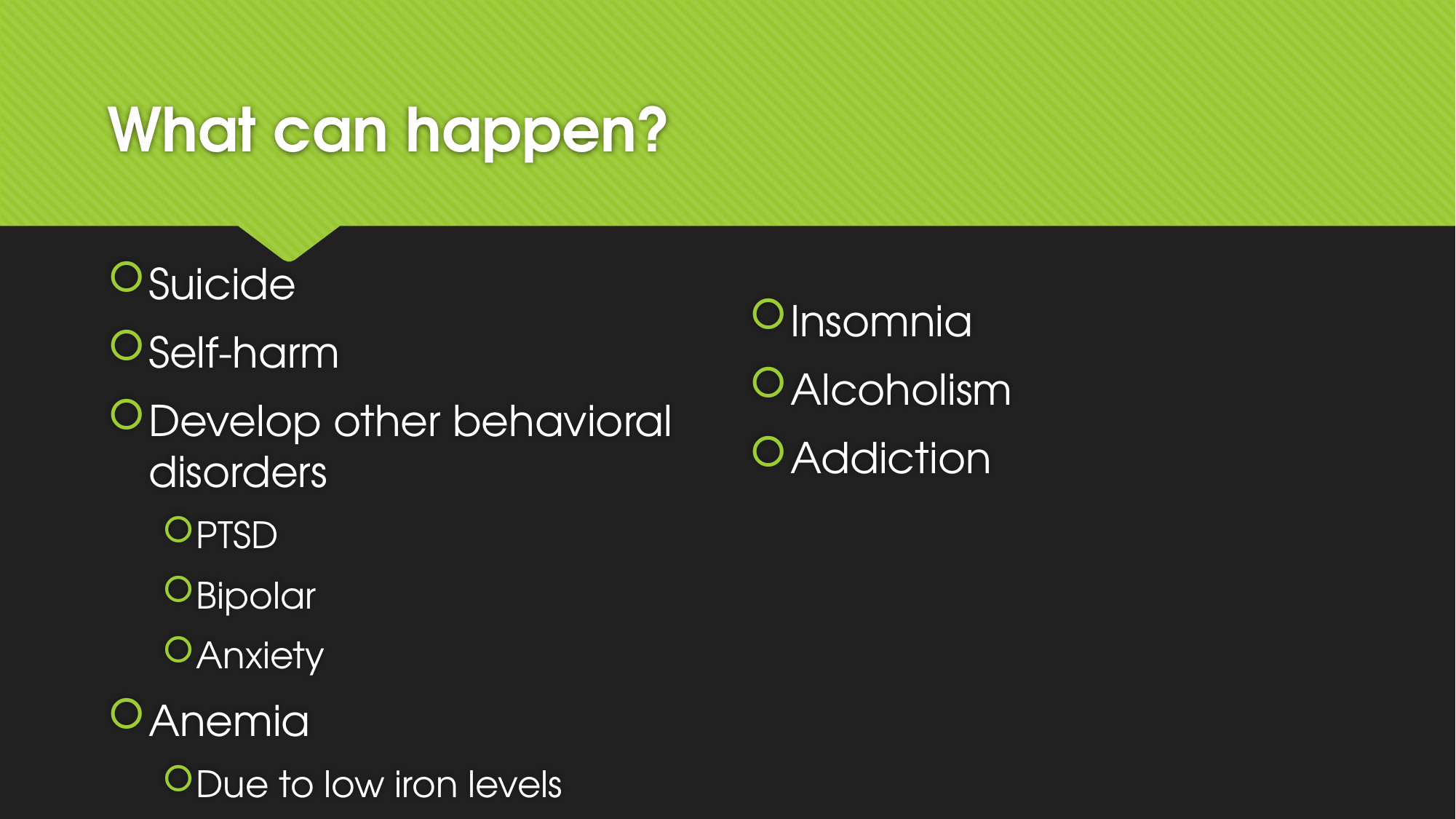

# What can happen?
Insomnia
Alcoholism
Addiction

Suicide
Self-harm
Develop other behavioral disorders
PTSD
Bipolar
Anxiety
Anemia
Due to low iron levels